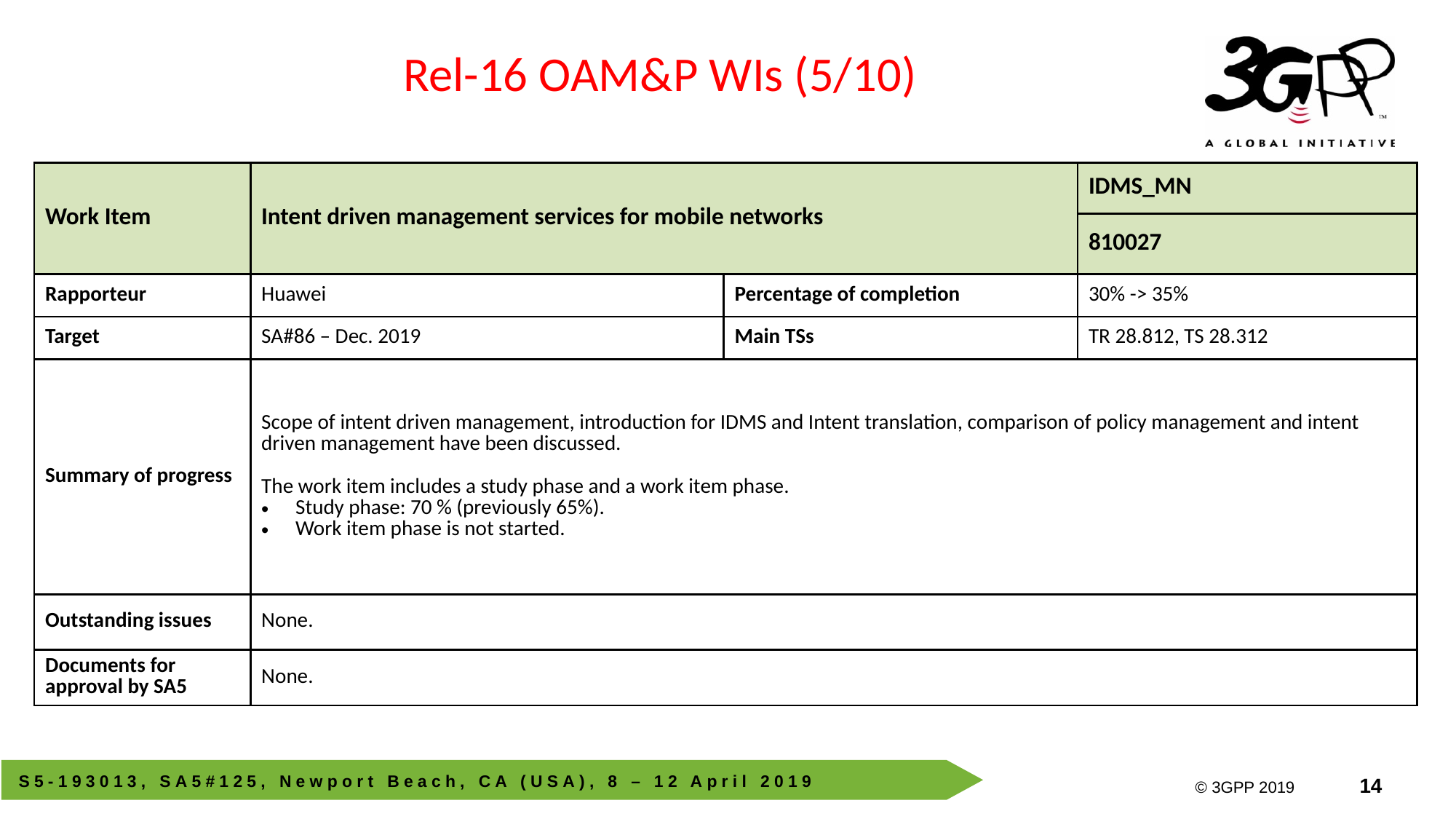

Rel-16 OAM&P WIs (5/10)
| Work Item | Intent driven management services for mobile networks |  | IDMS\_MN |
| --- | --- | --- | --- |
|  |  |  | 810027 |
| Rapporteur | Huawei | Percentage of completion | 30% -> 35% |
| Target | SA#86 – Dec. 2019 | Main TSs | TR 28.812, TS 28.312 |
| Summary of progress | Scope of intent driven management, introduction for IDMS and Intent translation, comparison of policy management and intent driven management have been discussed. The work item includes a study phase and a work item phase. Study phase: 70 % (previously 65%). Work item phase is not started. |  |  |
| Outstanding issues | None. |  |  |
| Documents for approval by SA5 | None. |  |  |